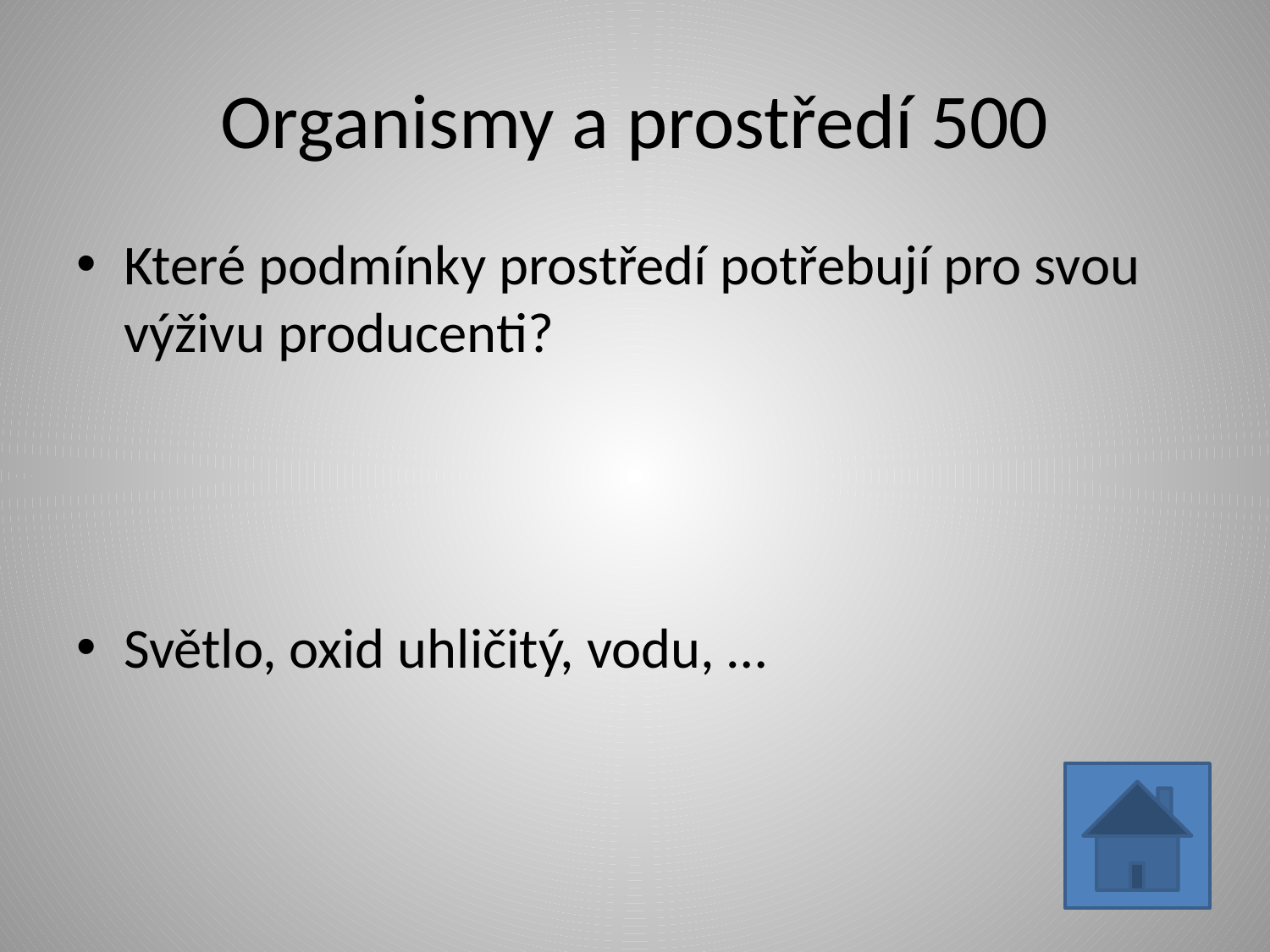

# Organismy a prostředí 500
Které podmínky prostředí potřebují pro svou výživu producenti?

Světlo, oxid uhličitý, vodu, …